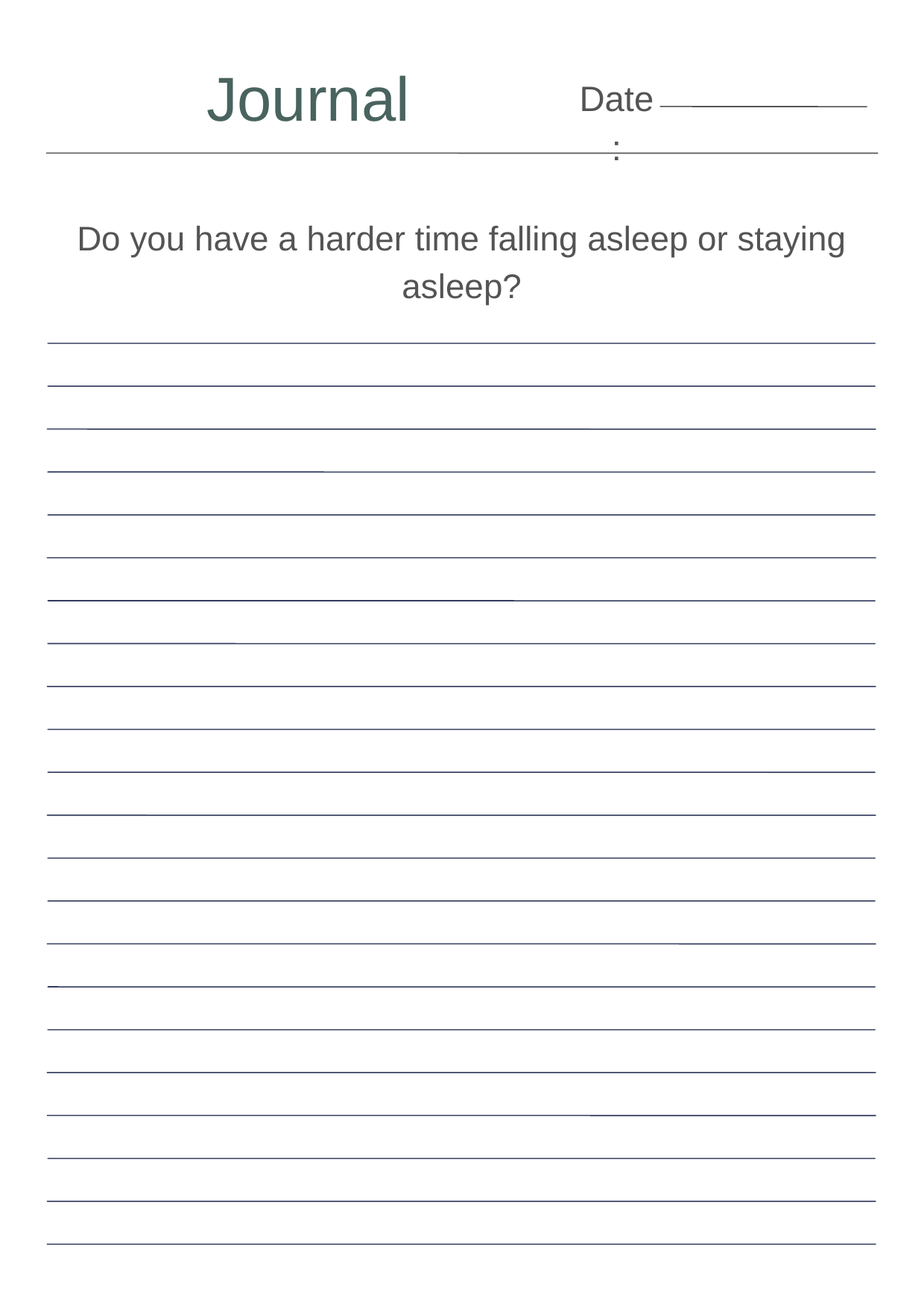

Journal
Date:

Do you have a harder time falling asleep or staying asleep?